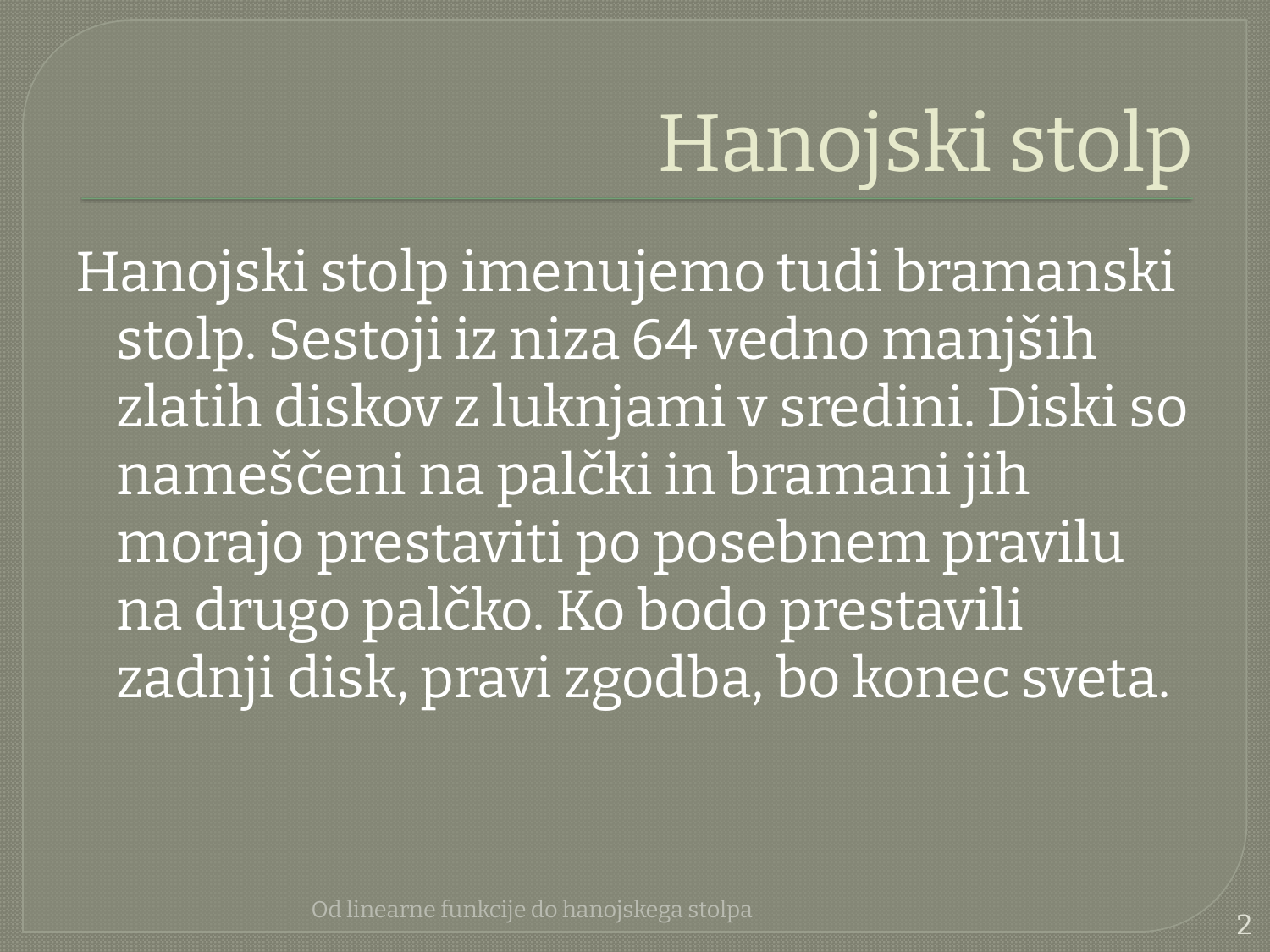

# Hanojski stolp
Hanojski stolp imenujemo tudi bramanski stolp. Sestoji iz niza 64 vedno manjših zlatih diskov z luknjami v sredini. Diski so nameščeni na palčki in bramani jih morajo prestaviti po posebnem pravilu na drugo palčko. Ko bodo prestavili zadnji disk, pravi zgodba, bo konec sveta.

Od linearne funkcije do hanojskega stolpa
2